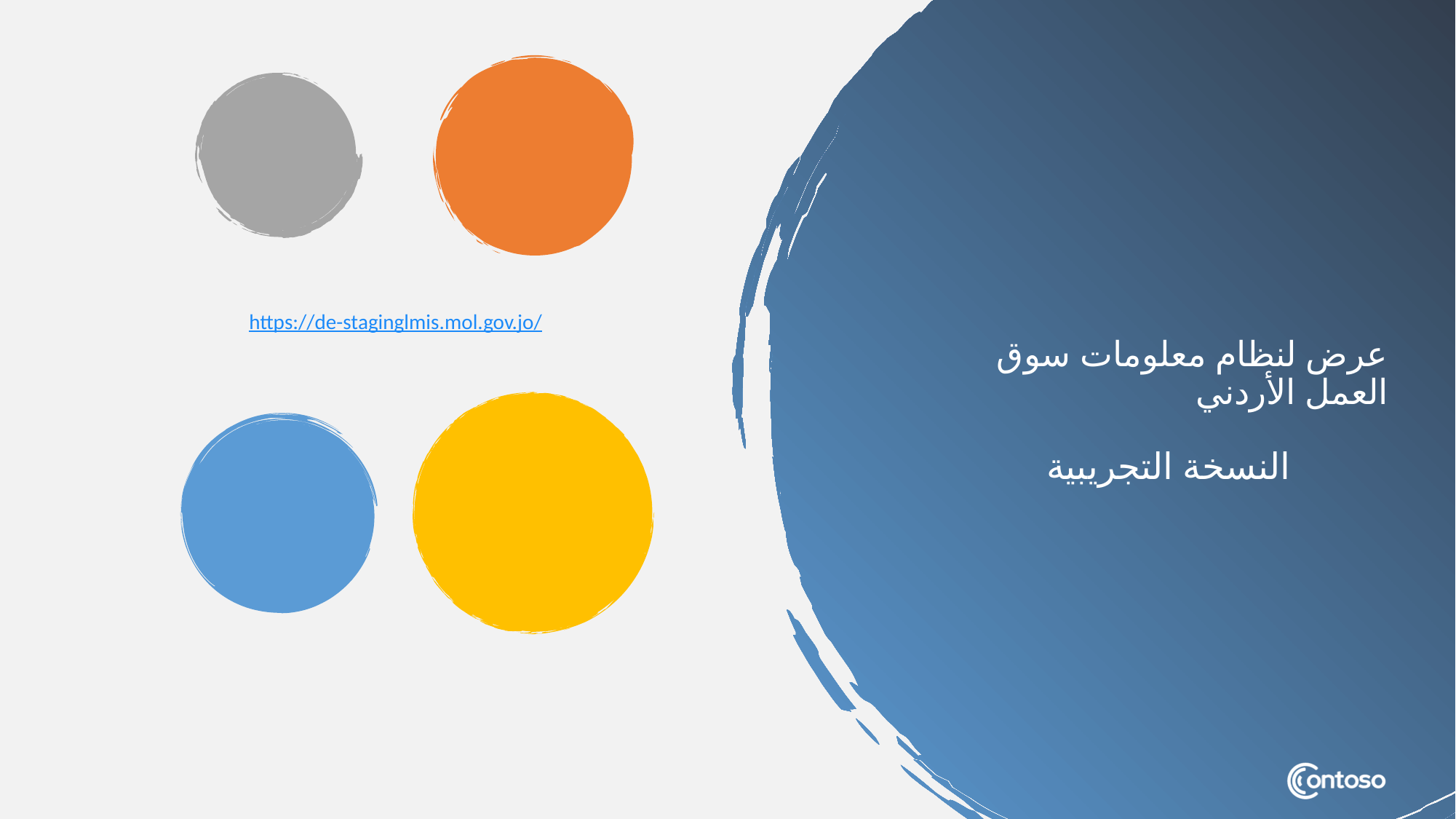

https://de-staginglmis.mol.gov.jo/
# عرض لنظام معلومات سوق العمل الأردني
النسخة التجريبية